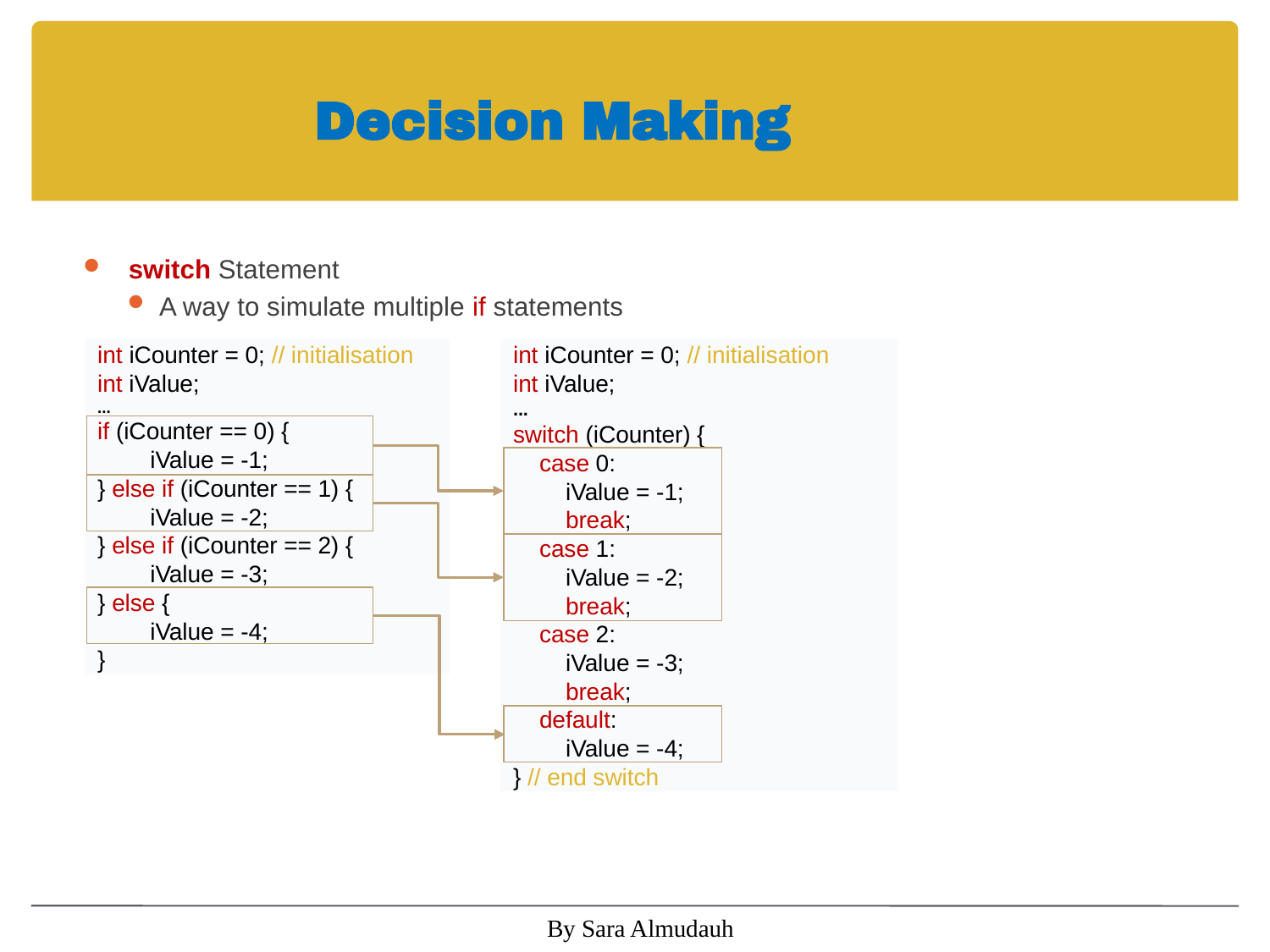

# Decision Making
 switch Statement
A way to simulate multiple if statements
int iCounter = 0; // initialisation
int iValue;
...
if (iCounter == 0) {
        iValue = -1;
} else if (iCounter == 1) {
        iValue = -2;
} else if (iCounter == 2) {
        iValue = -3;
} else {
        iValue = -4;
}
int iCounter = 0; // initialisation
int iValue;
...
switch (iCounter) {
    case 0:
        iValue = -1;
        break;
    case 1:
        iValue = -2;
        break;
    case 2:
        iValue = -3;
        break;
    default:
        iValue = -4;
} // end switch

By Sara Almudauh